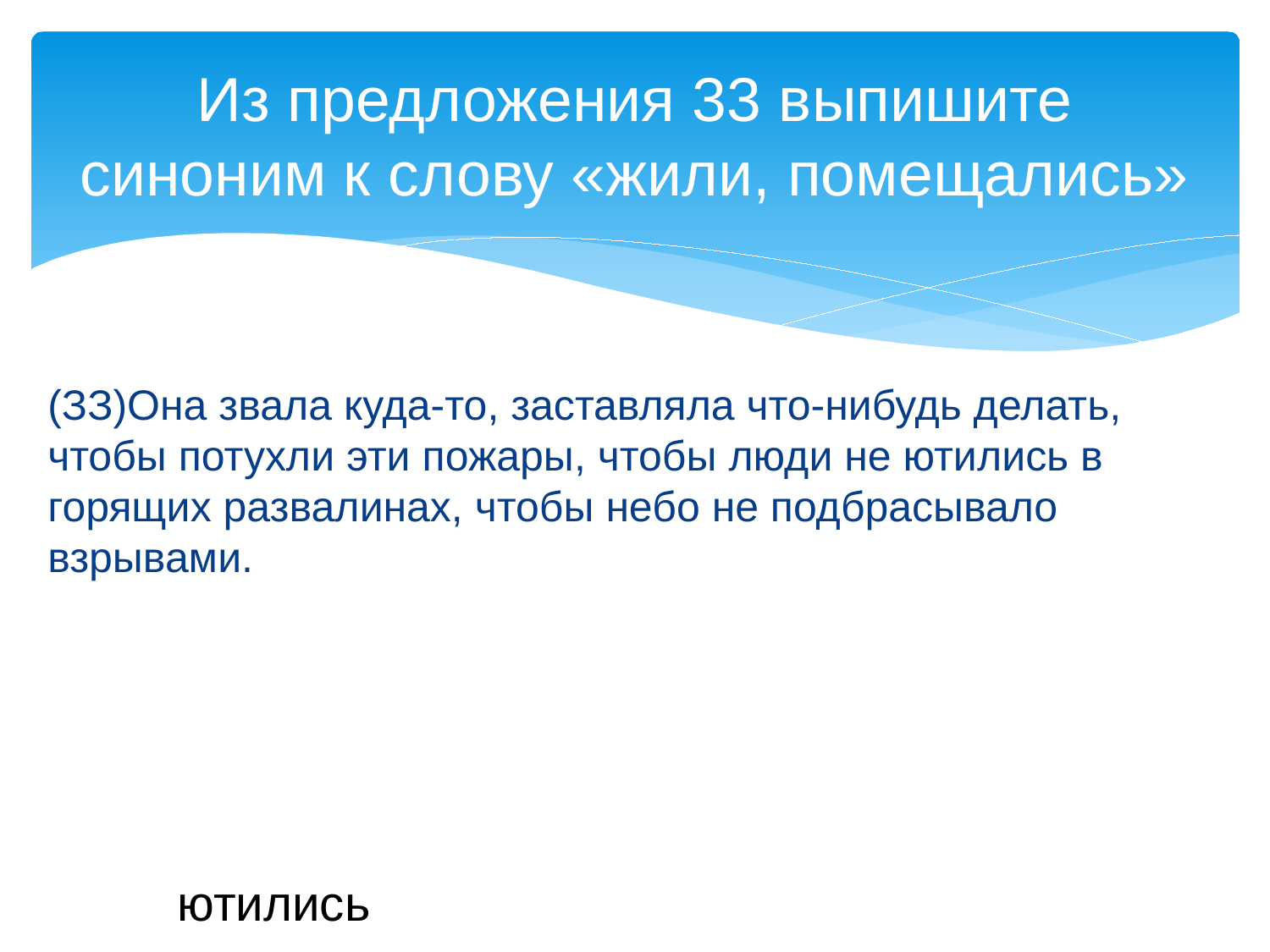

# Из предложения 33 выпишите синоним к слову «жили, помещались»
(ЗЗ)Она звала куда-то, заставляла что-нибудь делать, чтобы потухли эти пожары, чтобы люди не ютились в горящих развалинах, чтобы небо не подбрасывало взрывами.
ютились